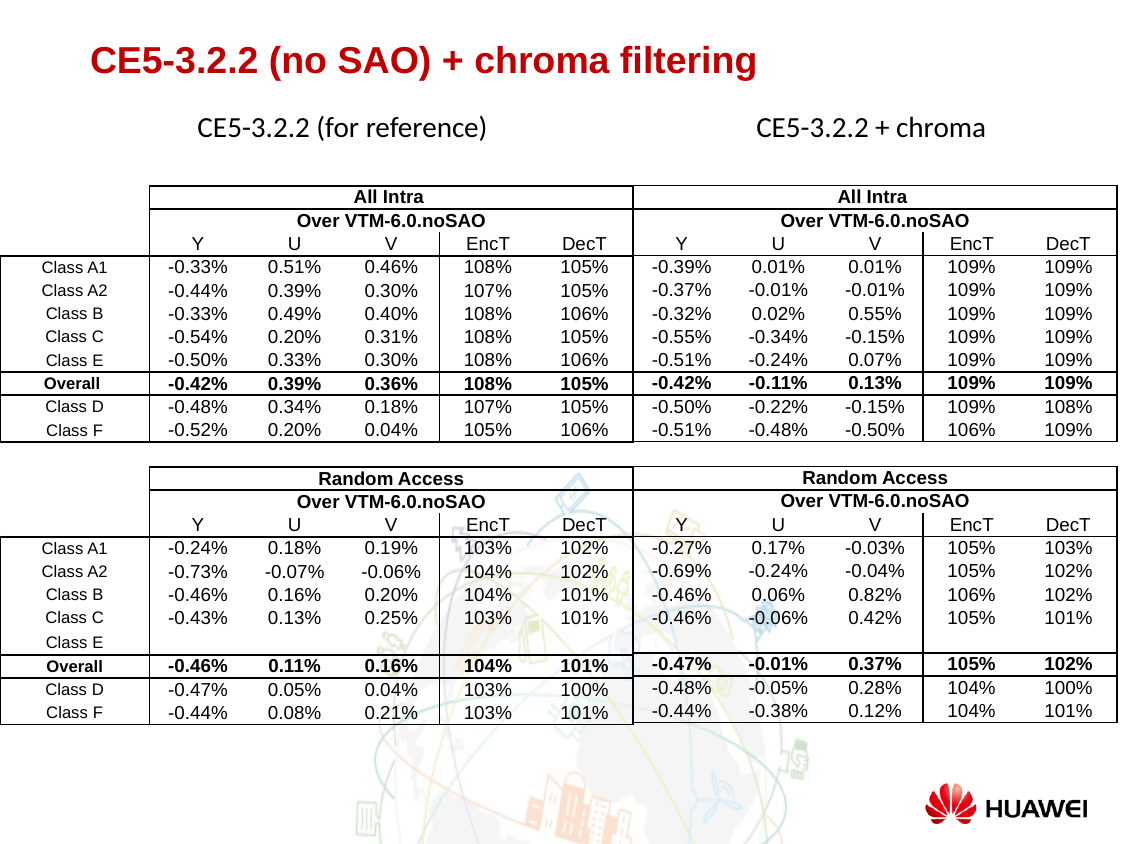

CE5-3.2.2 (no SAO) + chroma filtering
CE5-3.2.2 + chroma
CE5-3.2.2 (for reference)

| All Intra |  |  |  |  |
| --- | --- | --- | --- | --- |
| Over VTM-6.0.noSAO |  |  |  |  |
| Y | U | V | EncT | DecT |
| -0.39% | 0.01% | 0.01% | 109% | 109% |
| -0.37% | -0.01% | -0.01% | 109% | 109% |
| -0.32% | 0.02% | 0.55% | 109% | 109% |
| -0.55% | -0.34% | -0.15% | 109% | 109% |
| -0.51% | -0.24% | 0.07% | 109% | 109% |
| -0.42% | -0.11% | 0.13% | 109% | 109% |
| -0.50% | -0.22% | -0.15% | 109% | 108% |
| -0.51% | -0.48% | -0.50% | 106% | 109% |
|  |  |  |  |  |
| Random Access |  |  |  |  |
| Over VTM-6.0.noSAO |  |  |  |  |
| Y | U | V | EncT | DecT |
| -0.27% | 0.17% | -0.03% | 105% | 103% |
| -0.69% | -0.24% | -0.04% | 105% | 102% |
| -0.46% | 0.06% | 0.82% | 106% | 102% |
| -0.46% | -0.06% | 0.42% | 105% | 101% |
|  |  |  |  |  |
| -0.47% | -0.01% | 0.37% | 105% | 102% |
| -0.48% | -0.05% | 0.28% | 104% | 100% |
| -0.44% | -0.38% | 0.12% | 104% | 101% |
|  | All Intra |  |  |  |  |
| --- | --- | --- | --- | --- | --- |
|  | Over VTM-6.0.noSAO |  |  |  |  |
|  | Y | U | V | EncT | DecT |
| Class A1 | -0.33% | 0.51% | 0.46% | 108% | 105% |
| Class A2 | -0.44% | 0.39% | 0.30% | 107% | 105% |
| Class B | -0.33% | 0.49% | 0.40% | 108% | 106% |
| Class C | -0.54% | 0.20% | 0.31% | 108% | 105% |
| Class E | -0.50% | 0.33% | 0.30% | 108% | 106% |
| Overall | -0.42% | 0.39% | 0.36% | 108% | 105% |
| Class D | -0.48% | 0.34% | 0.18% | 107% | 105% |
| Class F | -0.52% | 0.20% | 0.04% | 105% | 106% |
|  |  |  |  |  |  |
|  | Random Access |  |  |  |  |
|  | Over VTM-6.0.noSAO |  |  |  |  |
|  | Y | U | V | EncT | DecT |
| Class A1 | -0.24% | 0.18% | 0.19% | 103% | 102% |
| Class A2 | -0.73% | -0.07% | -0.06% | 104% | 102% |
| Class B | -0.46% | 0.16% | 0.20% | 104% | 101% |
| Class C | -0.43% | 0.13% | 0.25% | 103% | 101% |
| Class E |  |  |  |  |  |
| Overall | -0.46% | 0.11% | 0.16% | 104% | 101% |
| Class D | -0.47% | 0.05% | 0.04% | 103% | 100% |
| Class F | -0.44% | 0.08% | 0.21% | 103% | 101% |